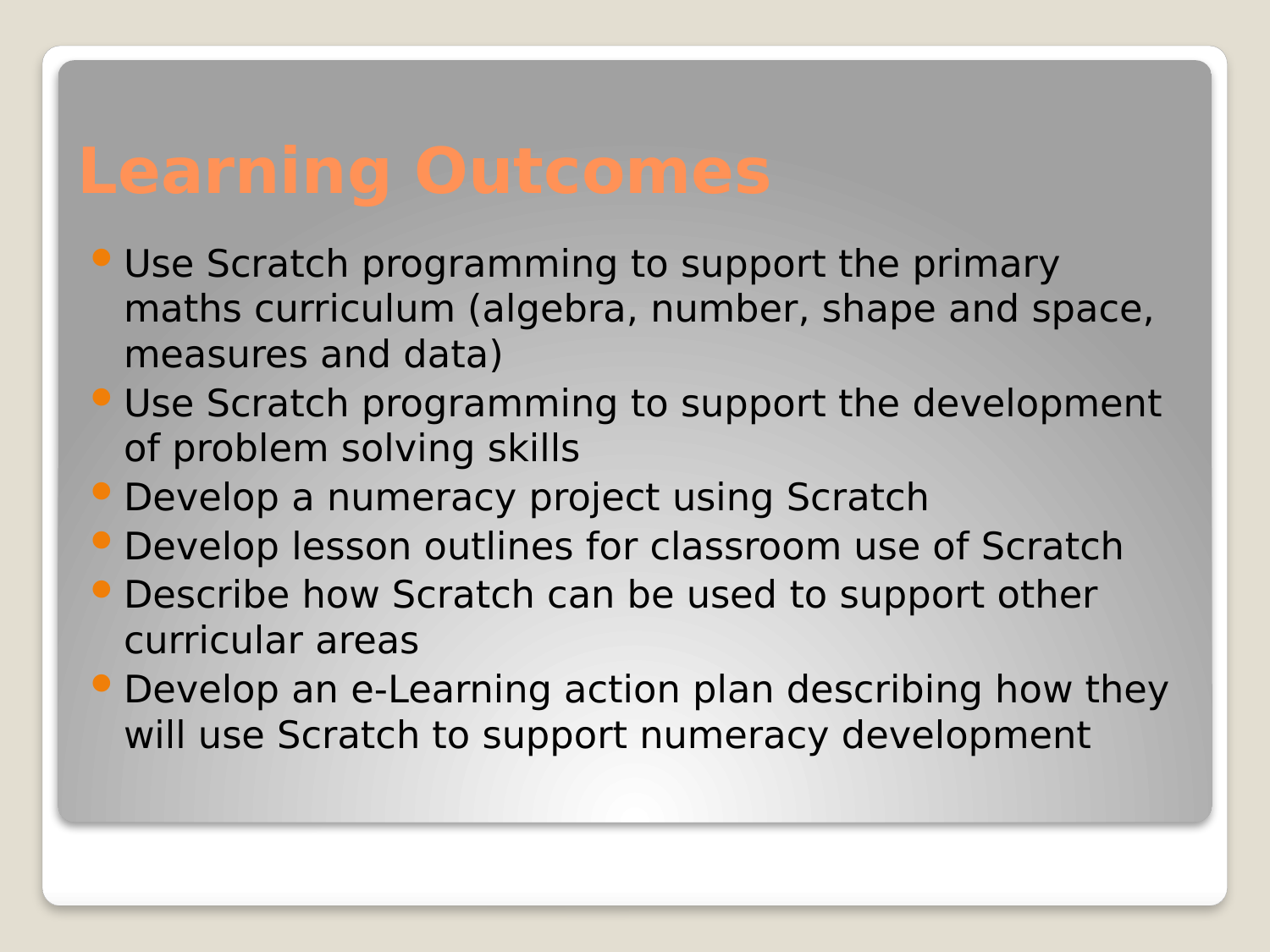

# Learning Outcomes
Use Scratch programming to support the primary maths curriculum (algebra, number, shape and space, measures and data)
Use Scratch programming to support the development of problem solving skills
Develop a numeracy project using Scratch
Develop lesson outlines for classroom use of Scratch
Describe how Scratch can be used to support other curricular areas
Develop an e-Learning action plan describing how they will use Scratch to support numeracy development